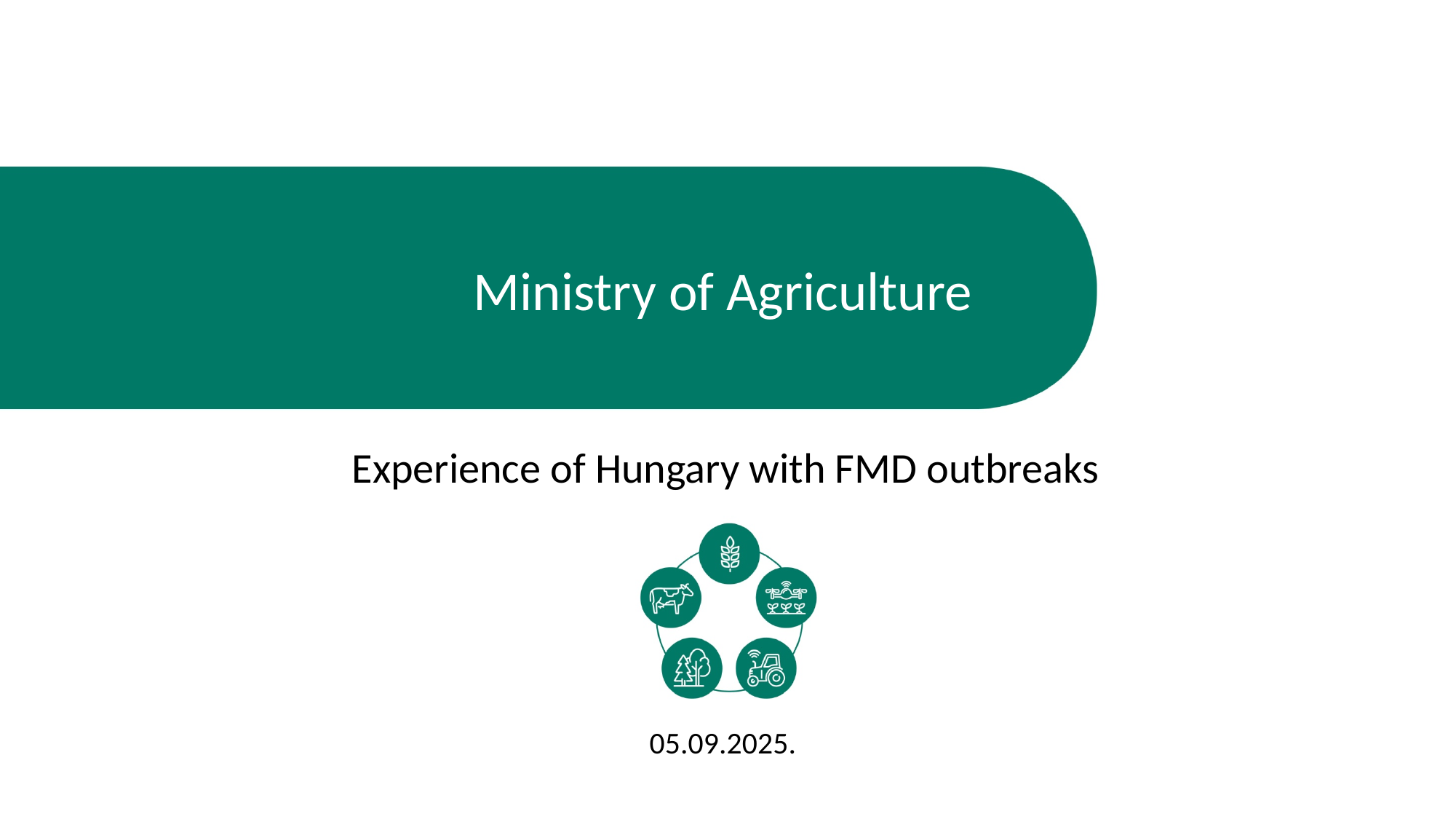

# Ministry of Agriculture
Experience of Hungary with FMD outbreaks
05.09.2025.